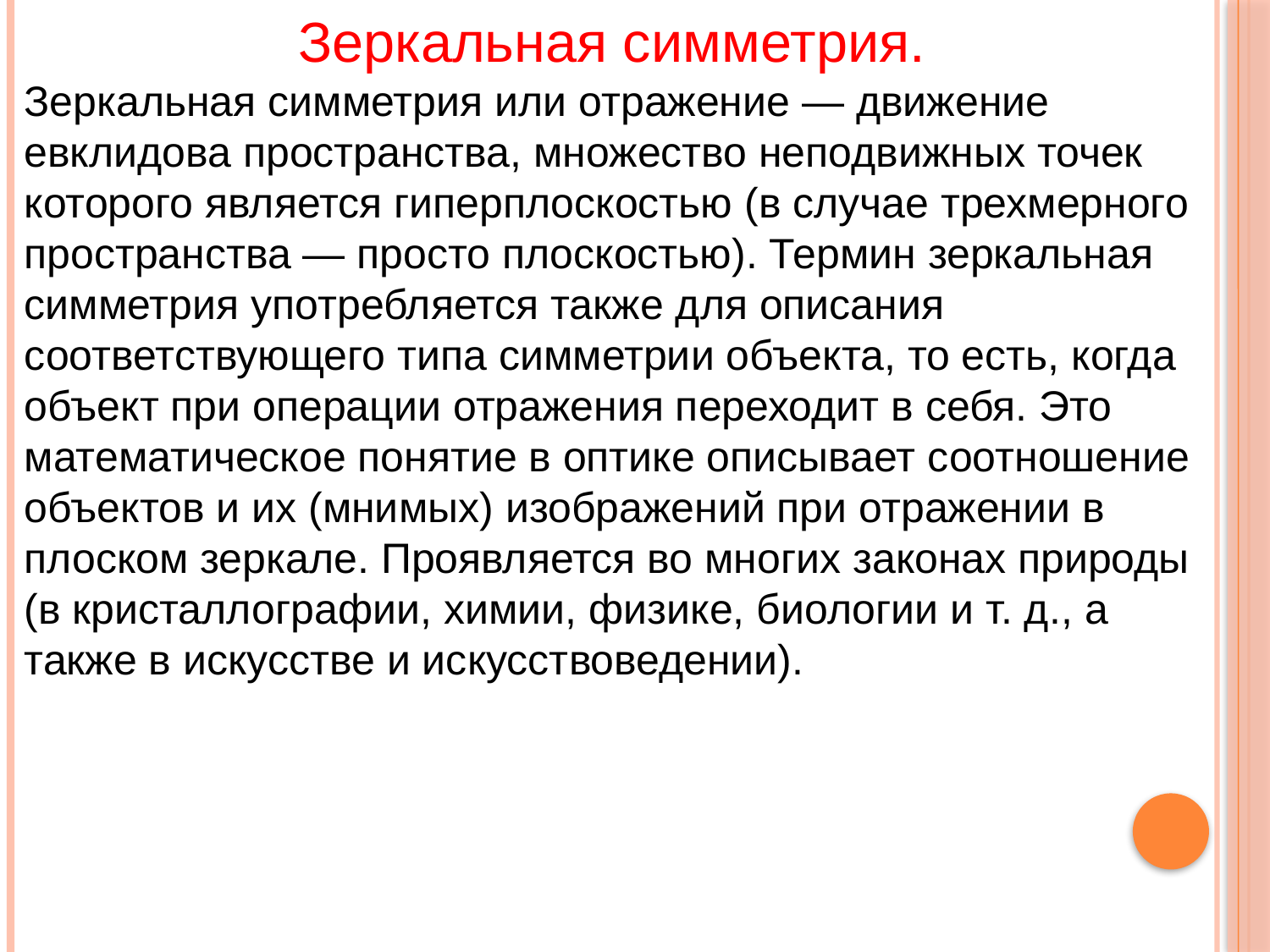

Зеркальная симметрия.
Зеркальная симметрия или отражение — движение евклидова пространства, множество неподвижных точек которого является гиперплоскостью (в случае трехмерного пространства — просто плоскостью). Термин зеркальная симметрия употребляется также для описания соответствующего типа симметрии объекта, то есть, когда объект при операции отражения переходит в себя. Это математическое понятие в оптике описывает соотношение объектов и их (мнимых) изображений при отражении в плоском зеркале. Проявляется во многих законах природы (в кристаллографии, химии, физике, биологии и т. д., а также в искусстве и искусствоведении).